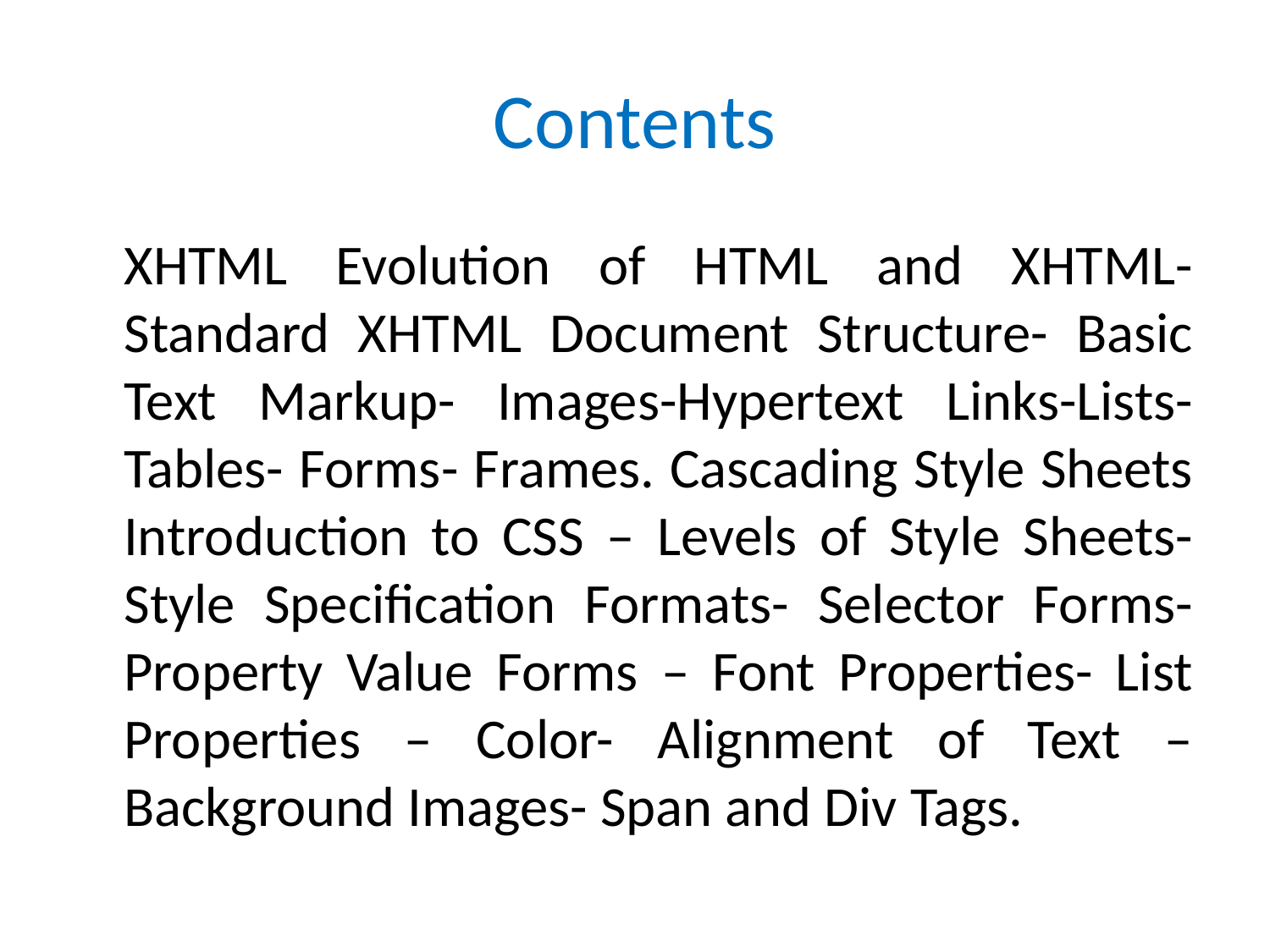

# Contents
	XHTML Evolution of HTML and XHTML- Standard XHTML Document Structure- Basic Text Markup- Images-Hypertext Links-Lists- Tables- Forms- Frames. Cascading Style Sheets Introduction to CSS – Levels of Style Sheets- Style Specification Formats- Selector Forms- Property Value Forms – Font Properties- List Properties – Color- Alignment of Text – Background Images- Span and Div Tags.